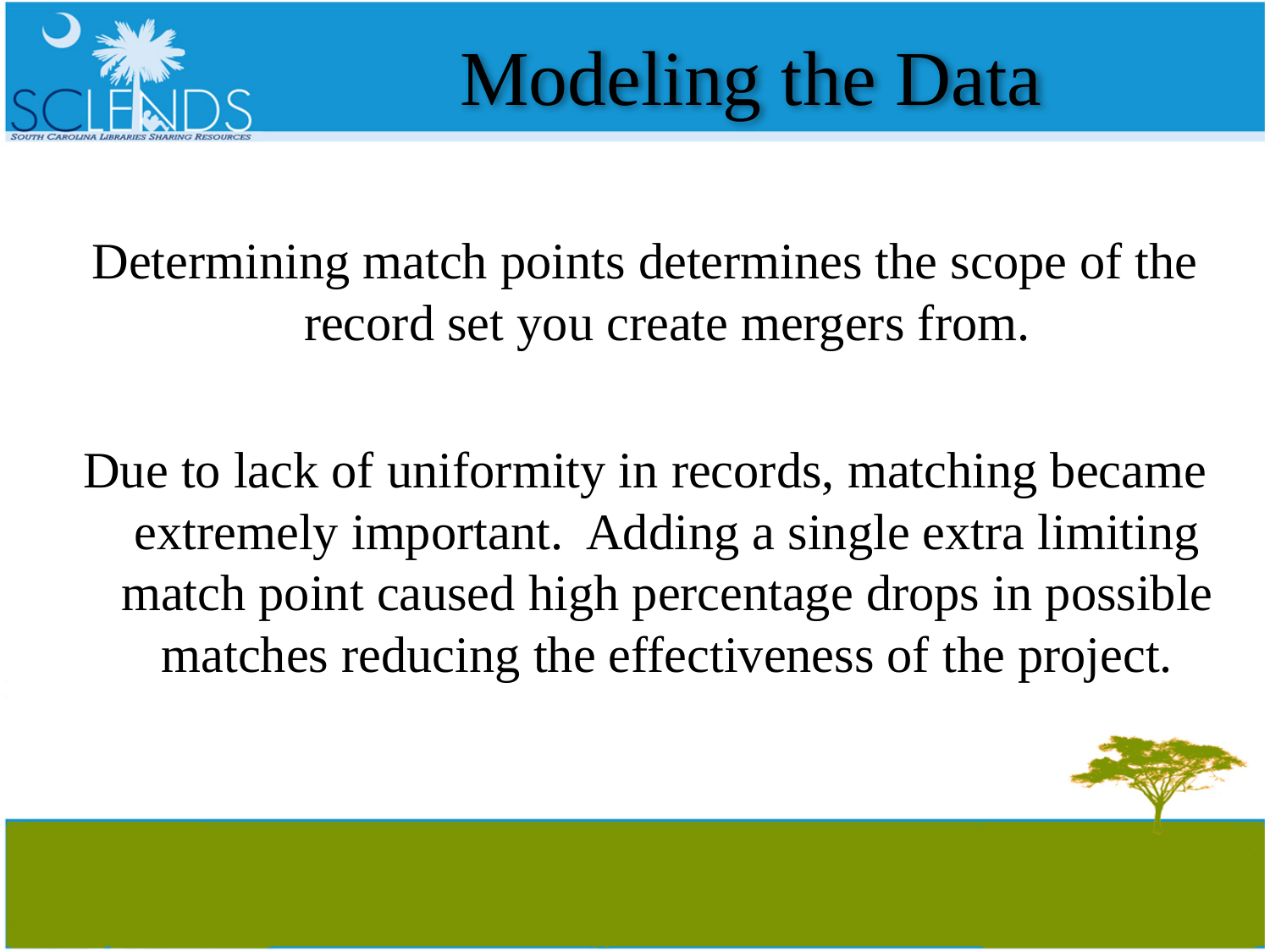

# Modeling the Data

Determining match points determines the scope of the record set you create mergers from.

Due to lack of uniformity in records, matching became extremely important.  Adding a single extra limiting match point caused high percentage drops in possible matches reducing the effectiveness of the project.